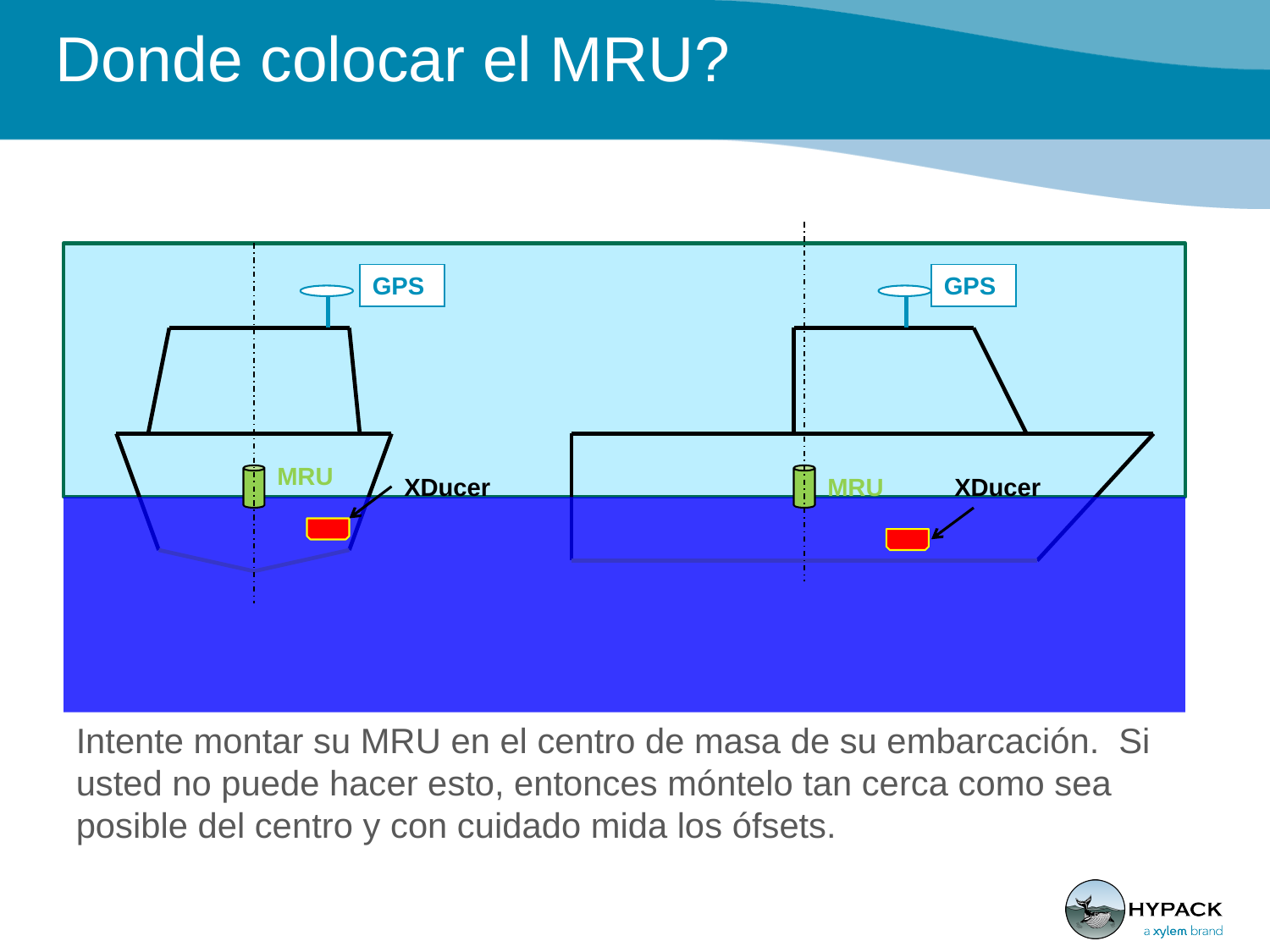

# Donde colocar el MRU?

GPS
GPS

MRU

XDucer

MRU
XDucer

Intente montar su MRU en el centro de masa de su embarcación.  Si usted no puede hacer esto, entonces móntelo tan cerca como sea posible del centro y con cuidado mida los ófsets.